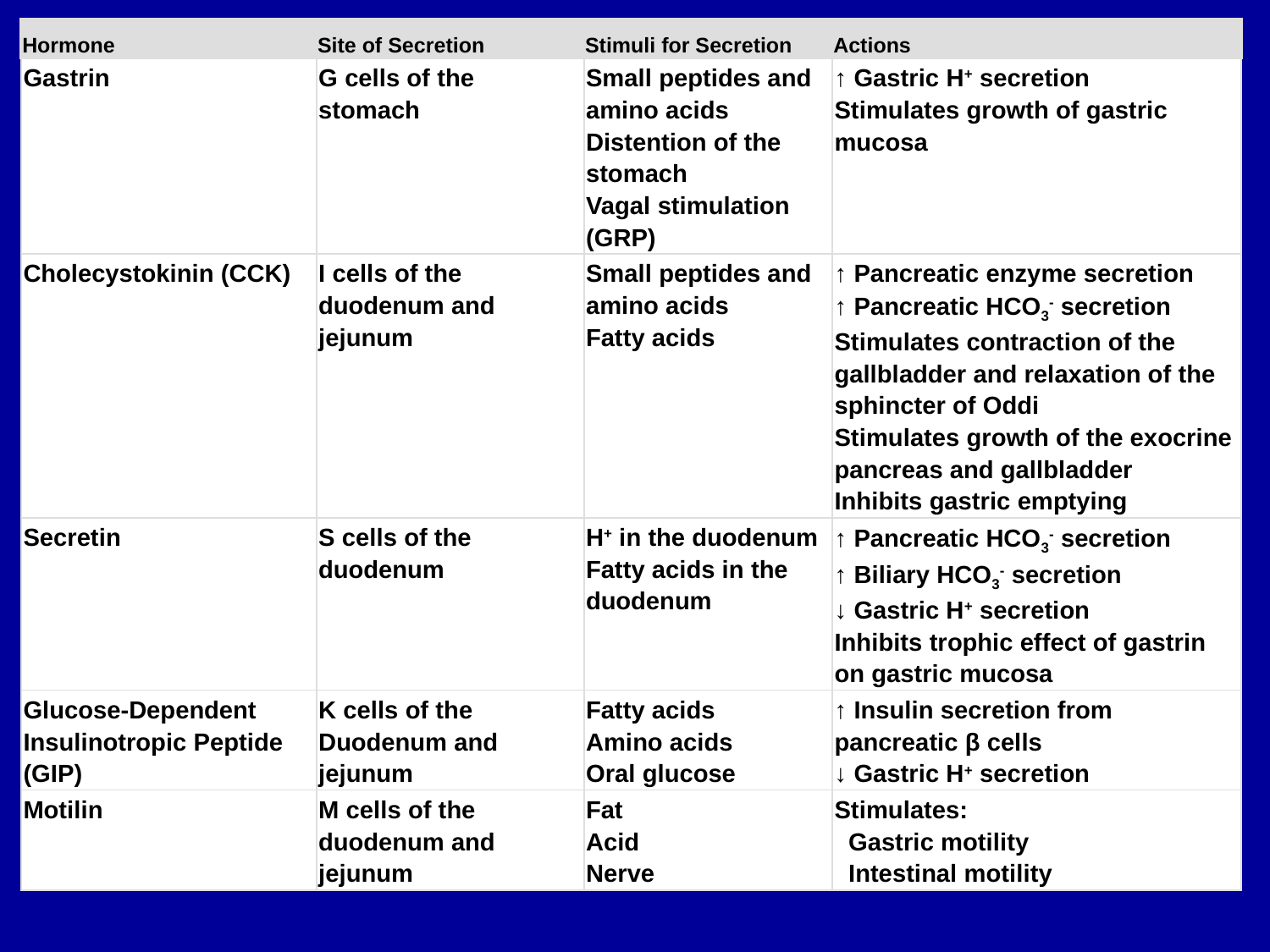

| Hormone | Site of Secretion | Stimuli for Secretion | Actions |
| --- | --- | --- | --- |
| Gastrin | G cells of the stomach | Small peptides and amino acids Distention of the stomach Vagal stimulation (GRP) | ↑ Gastric H+ secretion Stimulates growth of gastric mucosa |
| Cholecystokinin (CCK) | I cells of the duodenum and jejunum | Small peptides and amino acids Fatty acids | ↑ Pancreatic enzyme secretion ↑ Pancreatic HCO3- secretion Stimulates contraction of the gallbladder and relaxation of the sphincter of Oddi Stimulates growth of the exocrine pancreas and gallbladder Inhibits gastric emptying |
| Secretin | S cells of the duodenum | H+ in the duodenum Fatty acids in the duodenum | ↑ Pancreatic HCO3- secretion ↑ Biliary HCO3- secretion ↓ Gastric H+ secretion Inhibits trophic effect of gastrin on gastric mucosa |
| Glucose-Dependent Insulinotropic Peptide (GIP) | K cells of the Duodenum and jejunum | Fatty acids Amino acids Oral glucose | ↑ Insulin secretion from pancreatic β cells ↓ Gastric H+ secretion |
| Motilin | M cells of the duodenum and jejunum | Fat Acid Nerve | Stimulates:   Gastric motility   Intestinal motility |
# Hormonal Control of Gastrointestinal Motility